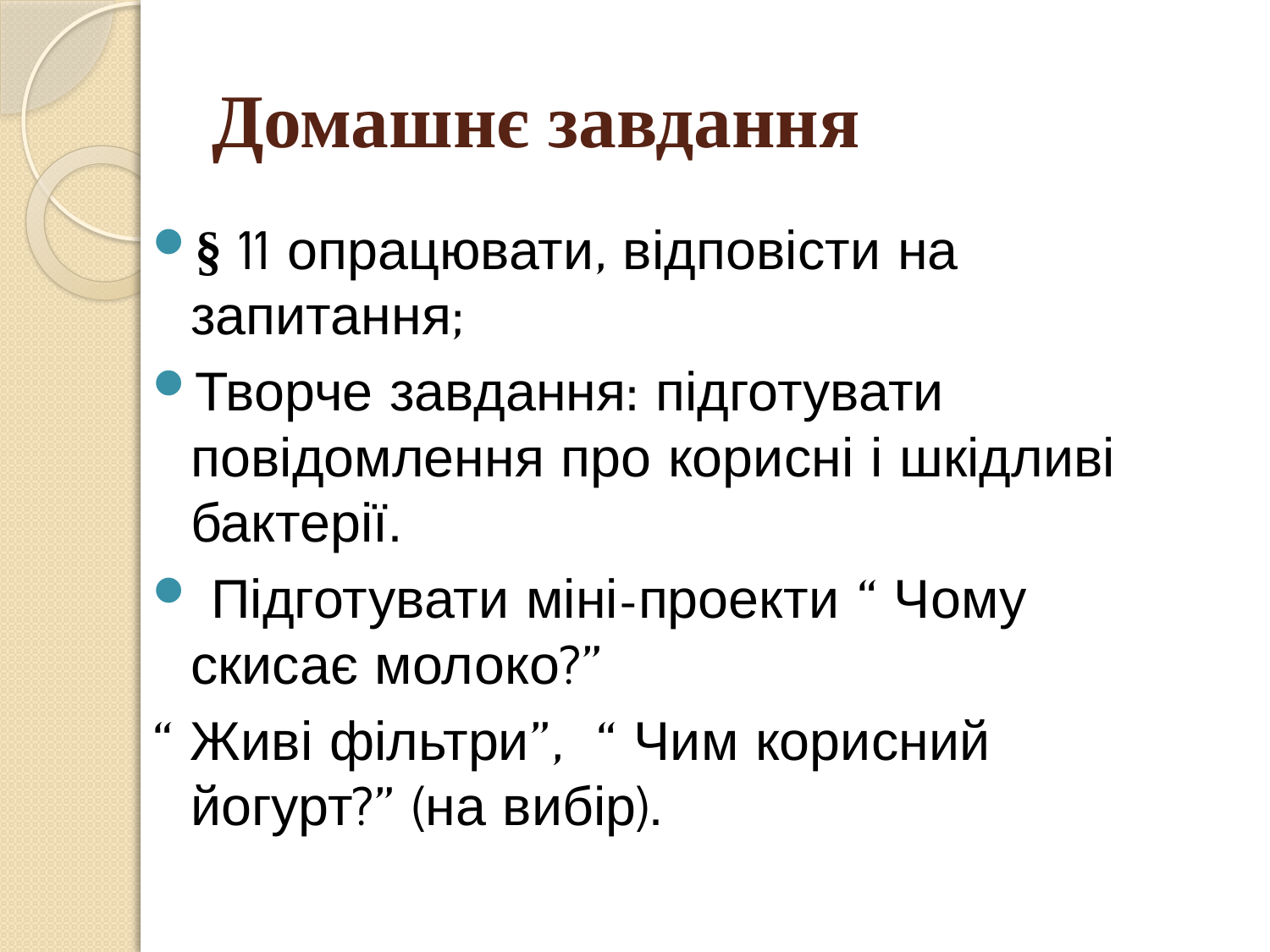

# Домашнє завдання
§ 11 опрацювати, відповісти на запитання;
Творче завдання: підготувати повідомлення про корисні і шкідливі бактерії.
 Підготувати міні-проекти “ Чому скисає молоко?”
“ Живі фільтри”,  “ Чим корисний йогурт?” (на вибір).